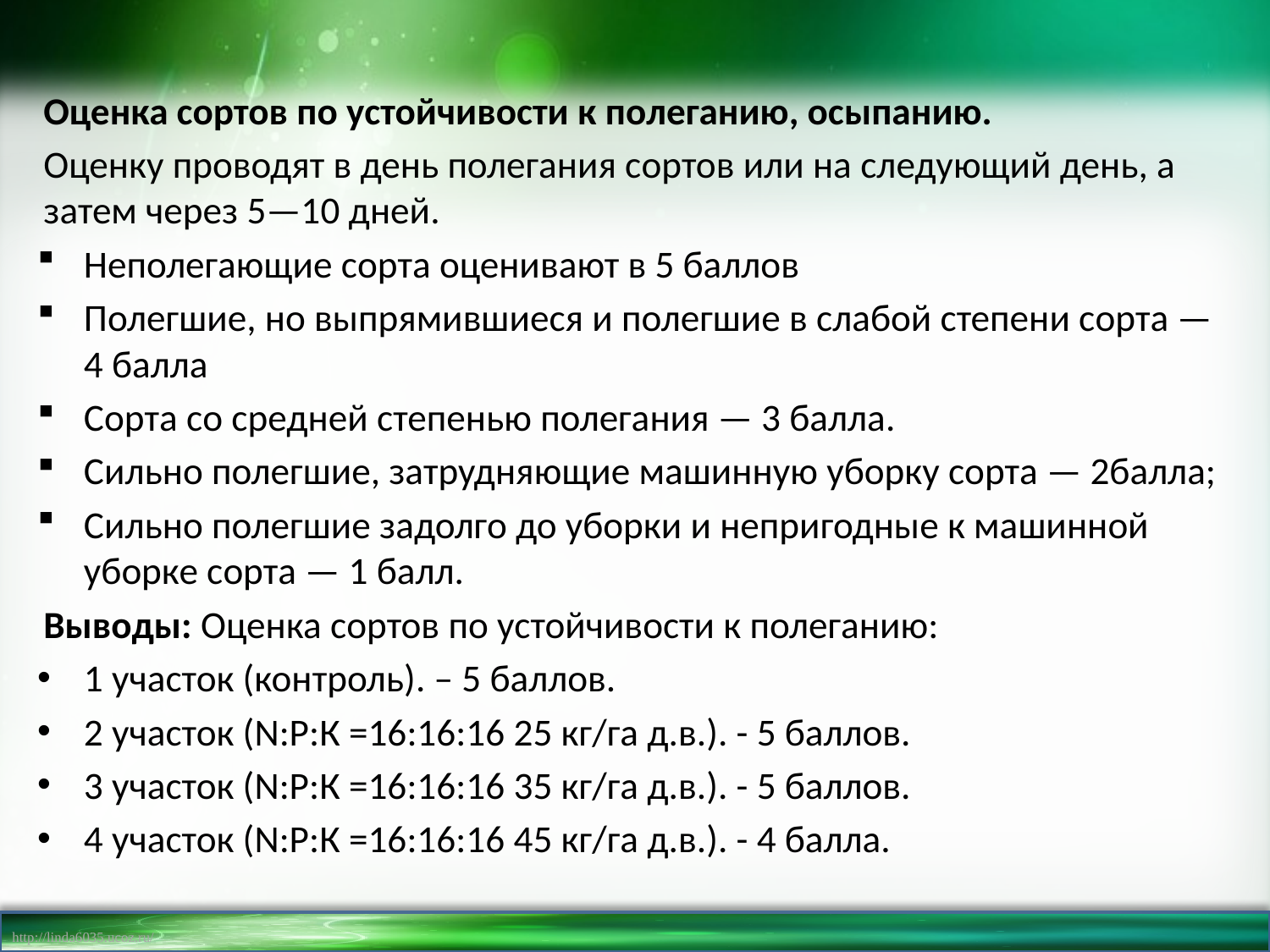

Оценка сортов по устойчивости к полеганию, осыпанию.
Оценку проводят в день полегания сортов или на следующий день, а затем через 5—10 дней.
Неполегающие сорта оценивают в 5 баллов
Полегшие, но выпрямившиеся и полегшие в слабой степени сорта —4 балла
Сорта со средней степенью полегания — 3 балла.
Сильно полегшие, затрудняющие машинную уборку сорта — 2балла;
Сильно полегшие задолго до уборки и непригодные к машинной уборке сорта — 1 балл.
Выводы: Оценка сортов по устойчивости к полеганию:
1 участок (контроль). – 5 баллов.
2 участок (N:Р:К =16:16:16 25 кг/га д.в.). - 5 баллов.
3 участок (N:Р:К =16:16:16 35 кг/га д.в.). - 5 баллов.
4 участок (N:Р:К =16:16:16 45 кг/га д.в.). - 4 балла.